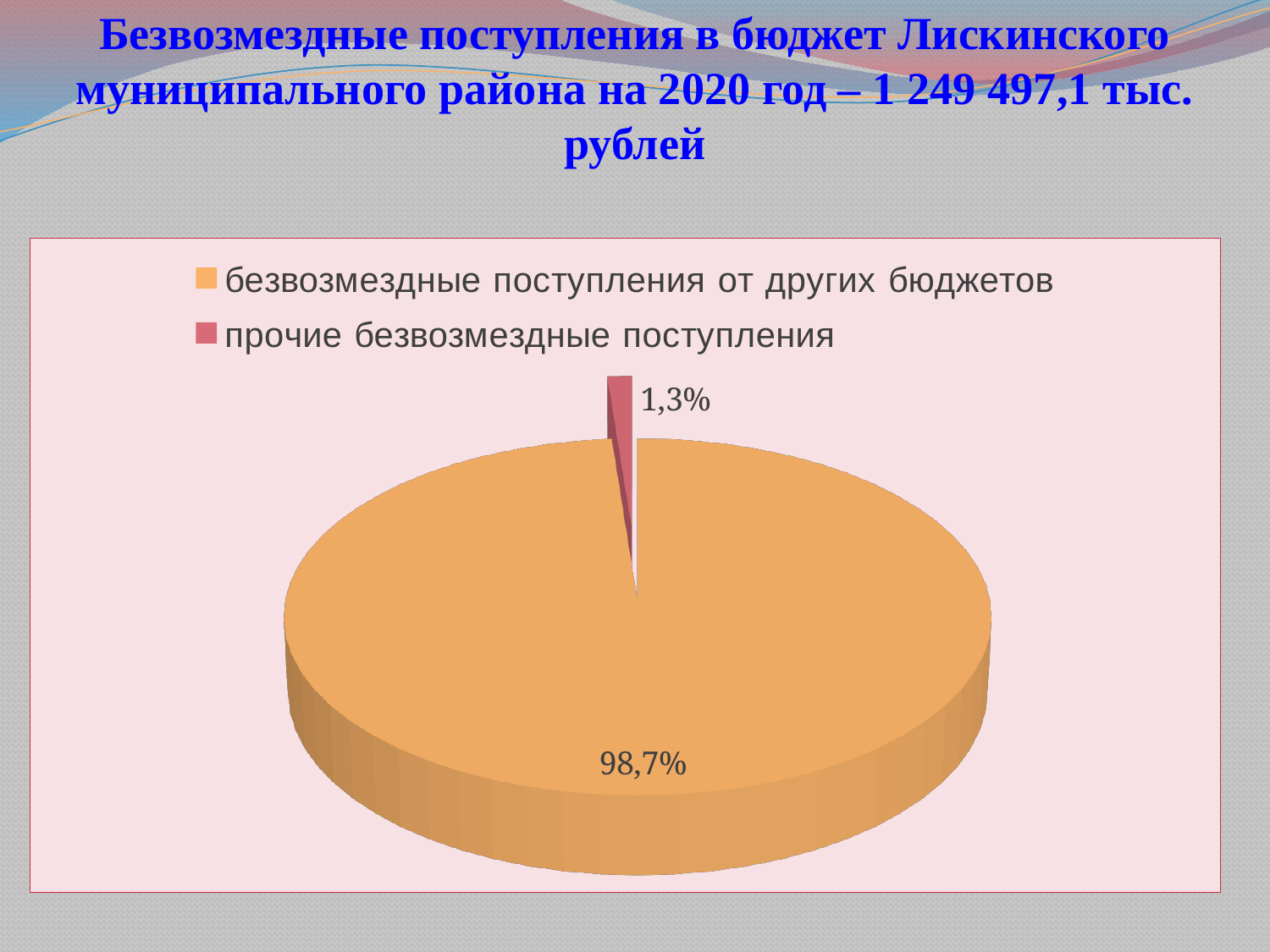

# Безвозмездные поступления в бюджет Лискинского муниципального района на 2020 год – 1 249 497,1 тыс. рублей

[unsupported chart]